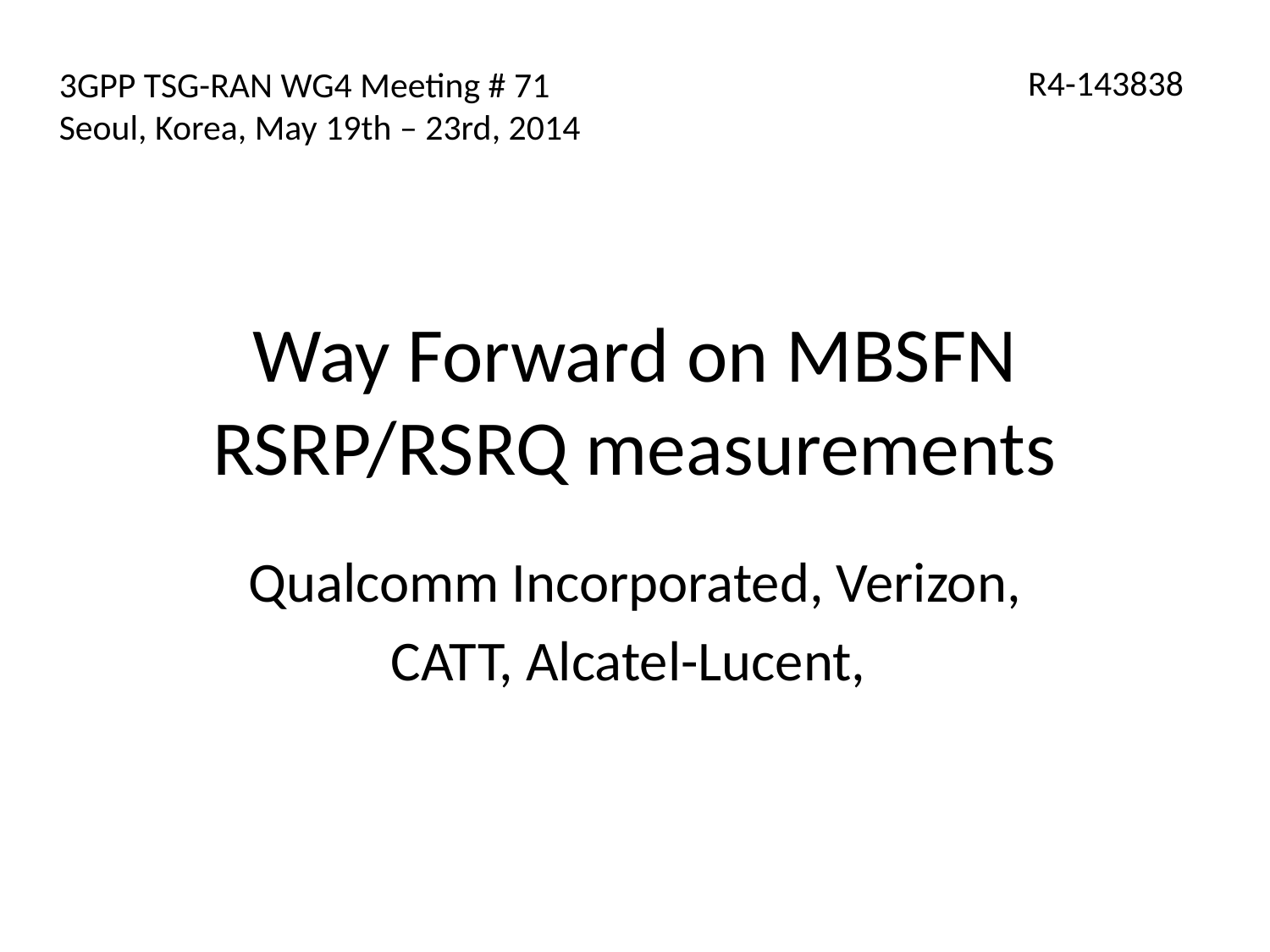

R4-143838
3GPP TSG-RAN WG4 Meeting # 71
Seoul, Korea, May 19th – 23rd, 2014
# Way Forward on MBSFN RSRP/RSRQ measurements
Qualcomm Incorporated, Verizon,
CATT, Alcatel-Lucent,